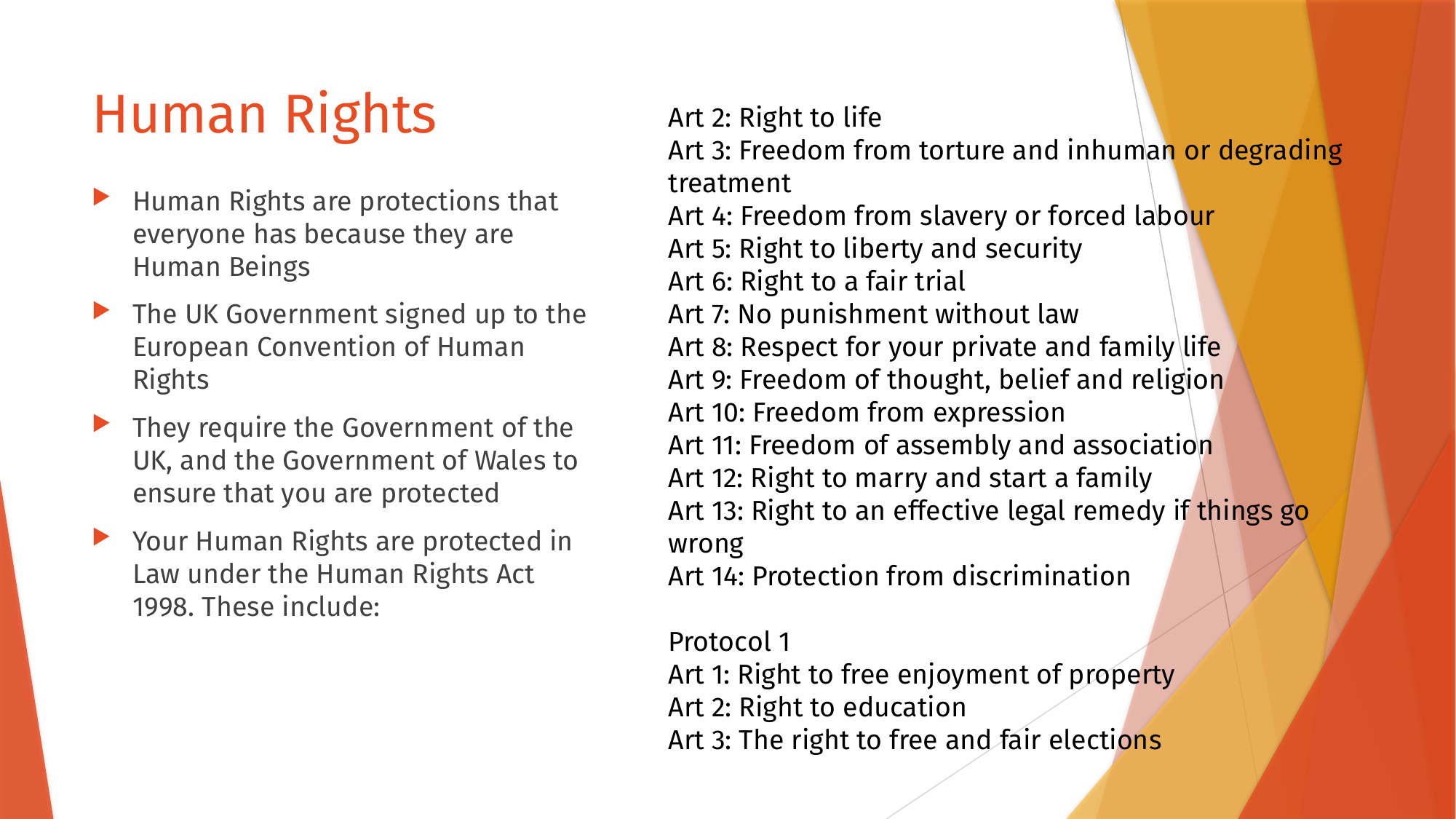

# Human Rights
Art 2: Right to life
Art 3: Freedom from torture and inhuman or degrading treatment
Art 4: Freedom from slavery or forced labour
Art 5: Right to liberty and security
Art 6: Right to a fair trial
Art 7: No punishment without law
Art 8: Respect for your private and family life
Art 9: Freedom of thought, belief and religion
Art 10: Freedom from expression
Art 11: Freedom of assembly and association
Art 12: Right to marry and start a family
Art 13: Right to an effective legal remedy if things go wrong
Art 14: Protection from discrimination

Protocol 1
Art 1: Right to free enjoyment of property
Art 2: Right to education
Art 3: The right to free and fair elections
Human Rights are protections that everyone has because they are Human Beings
The UK Government signed up to the European Convention of Human Rights
They require the Government of the UK, and the Government of Wales to ensure that you are protected
Your Human Rights are protected in Law under the Human Rights Act 1998. These include: